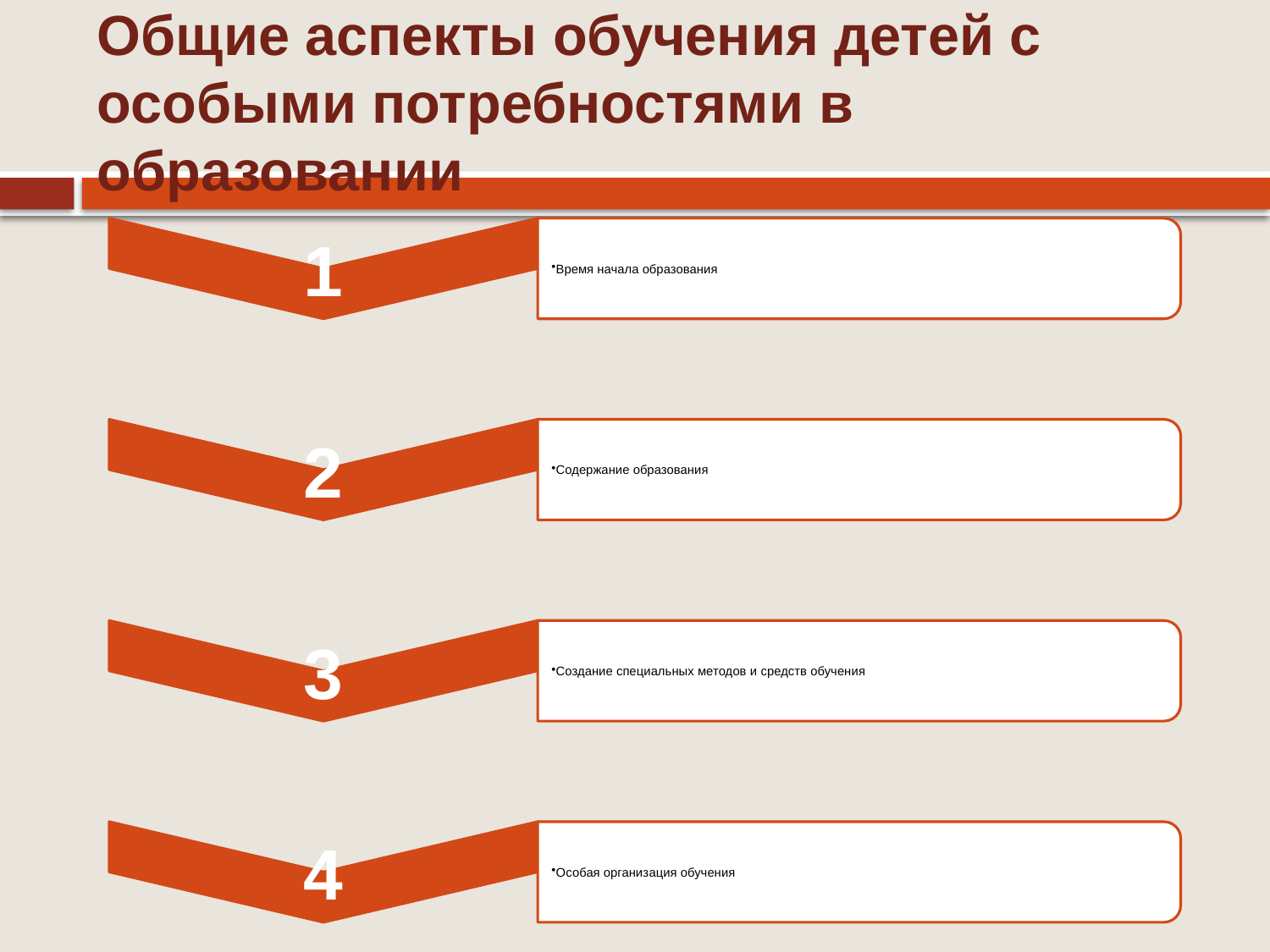

# Общие аспекты обучения детей с особыми потребностями в образовании
1
Время начала образования
2
Содержание образования
3
Создание специальных методов и средств обучения
4
Особая организация обучения